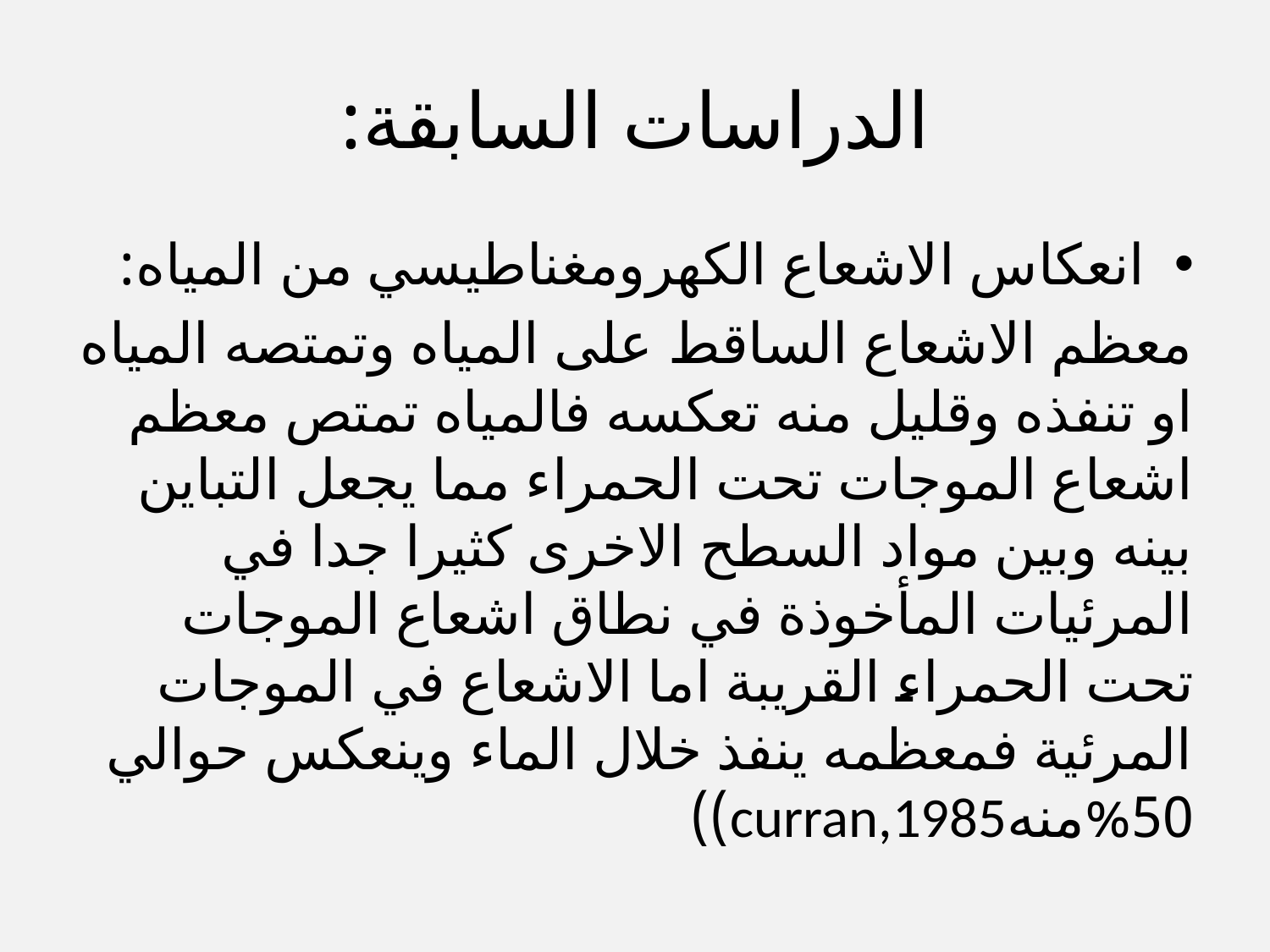

# الدراسات السابقة:
انعكاس الاشعاع الكهرومغناطيسي من المياه:
معظم الاشعاع الساقط على المياه وتمتصه المياه او تنفذه وقليل منه تعكسه فالمياه تمتص معظم اشعاع الموجات تحت الحمراء مما يجعل التباين بينه وبين مواد السطح الاخرى كثيرا جدا في المرئيات المأخوذة في نطاق اشعاع الموجات تحت الحمراء القريبة اما الاشعاع في الموجات المرئية فمعظمه ينفذ خلال الماء وينعكس حوالي 50%منهcurran,1985))